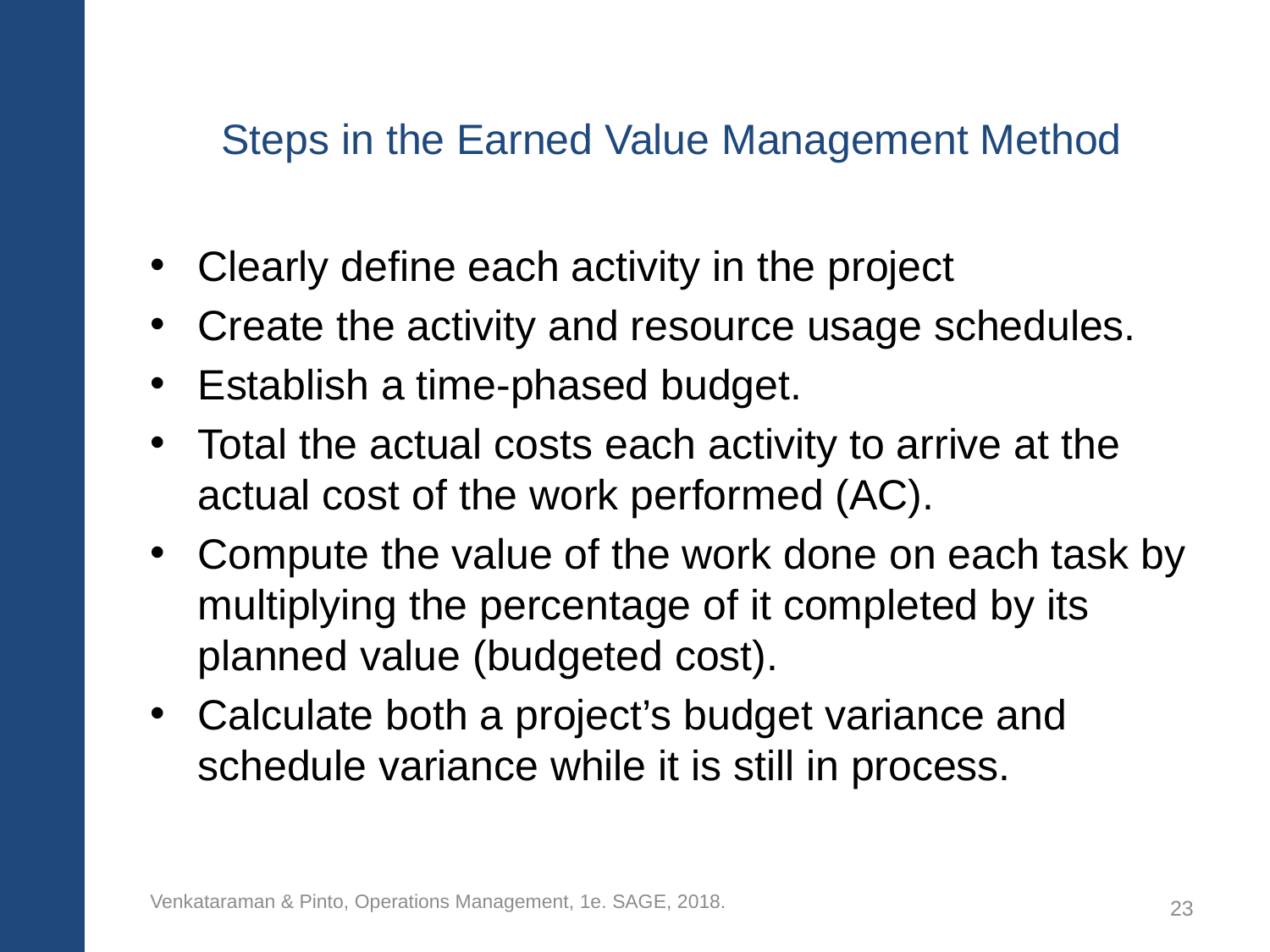

# Steps in the Earned Value Management Method
Clearly define each activity in the project
Create the activity and resource usage schedules.
Establish a time-phased budget.
Total the actual costs each activity to arrive at the actual cost of the work performed (AC).
Compute the value of the work done on each task by multiplying the percentage of it completed by its planned value (budgeted cost).
Calculate both a project’s budget variance and schedule variance while it is still in process.
Venkataraman & Pinto, Operations Management, 1e. SAGE, 2018.
23